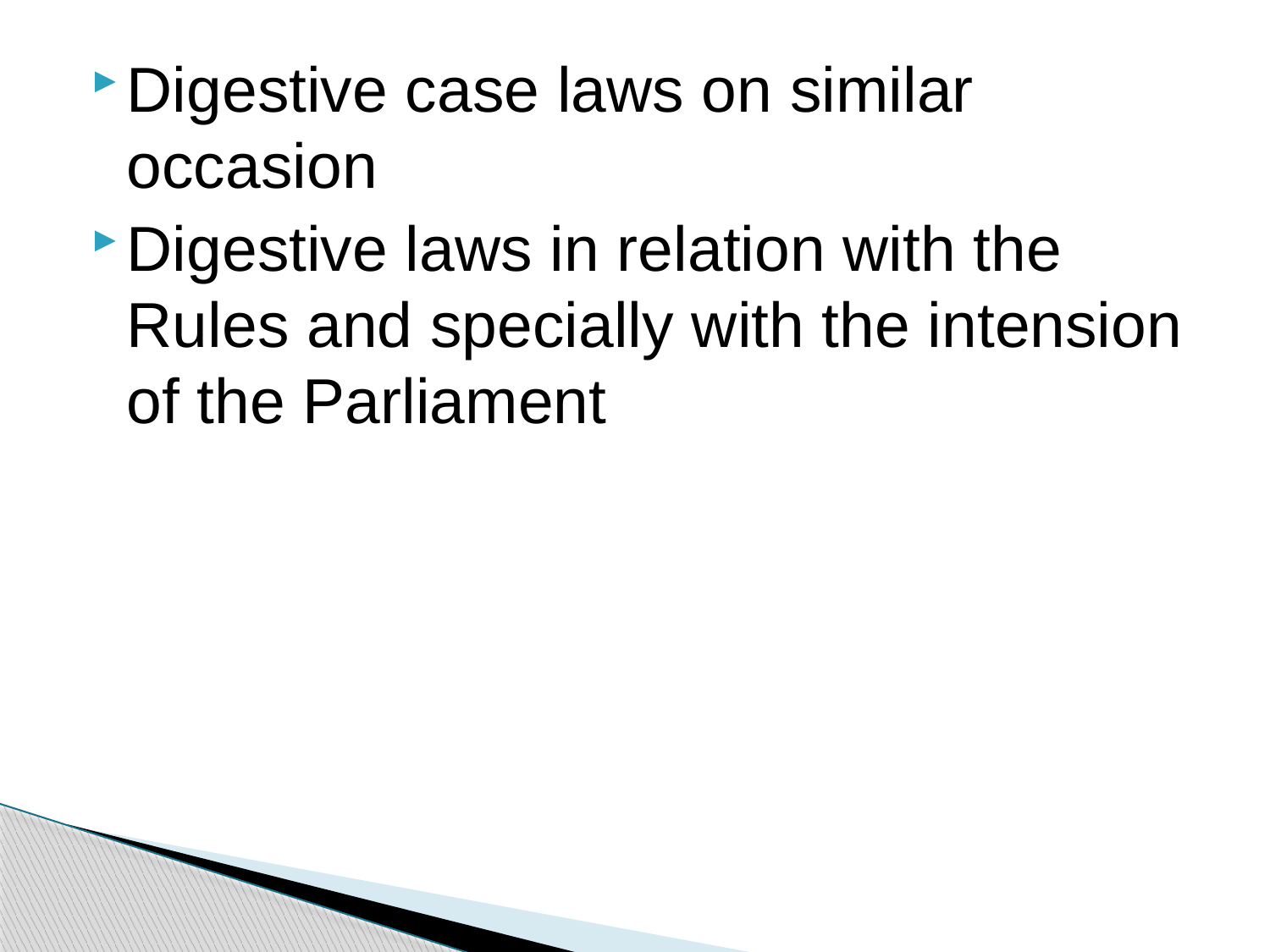

Digestive case laws on similar occasion
Digestive laws in relation with the Rules and specially with the intension of the Parliament